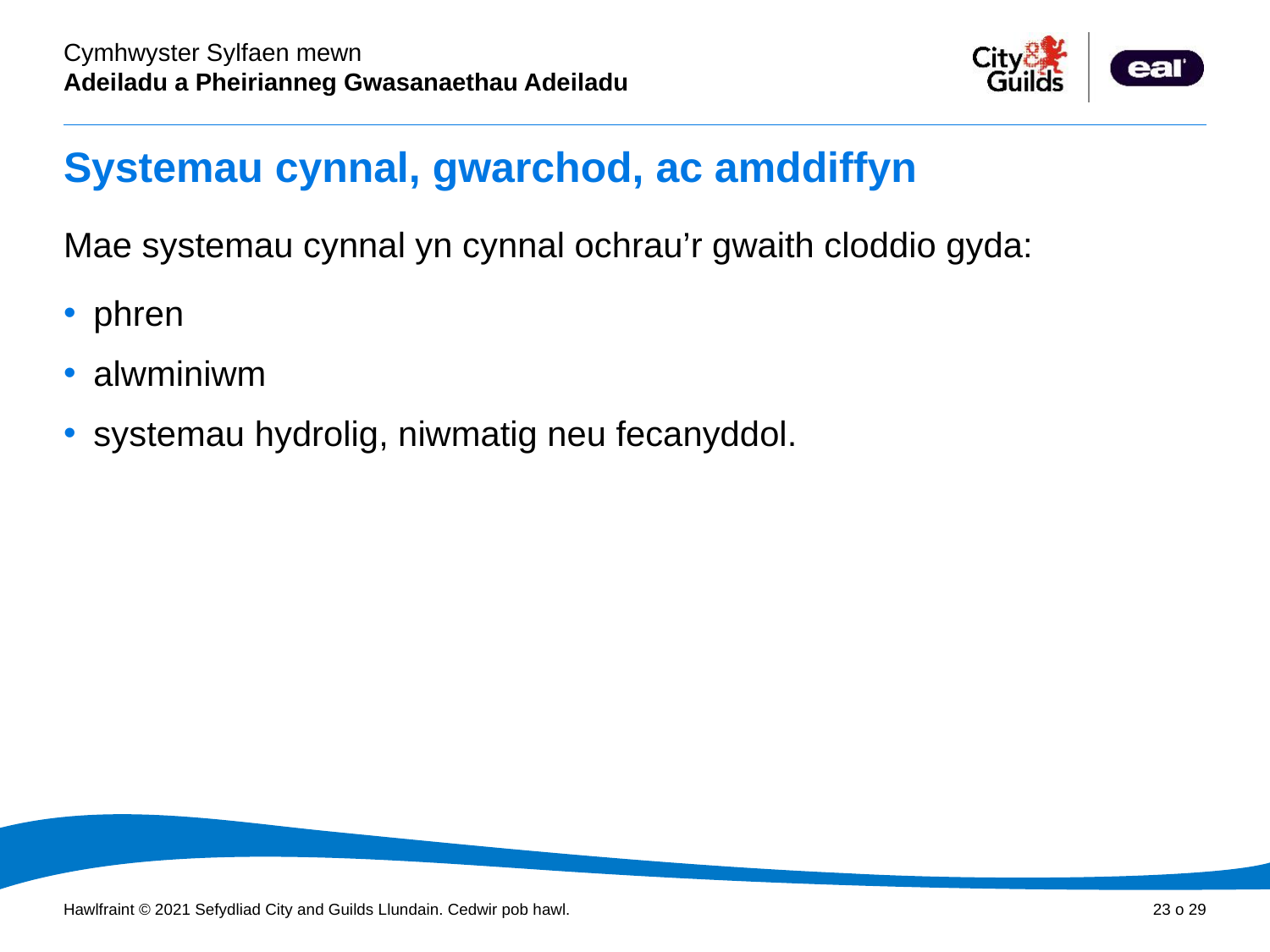

# Systemau cynnal, gwarchod, ac amddiffyn
Mae systemau cynnal yn cynnal ochrau’r gwaith cloddio gyda:
phren
alwminiwm
systemau hydrolig, niwmatig neu fecanyddol.